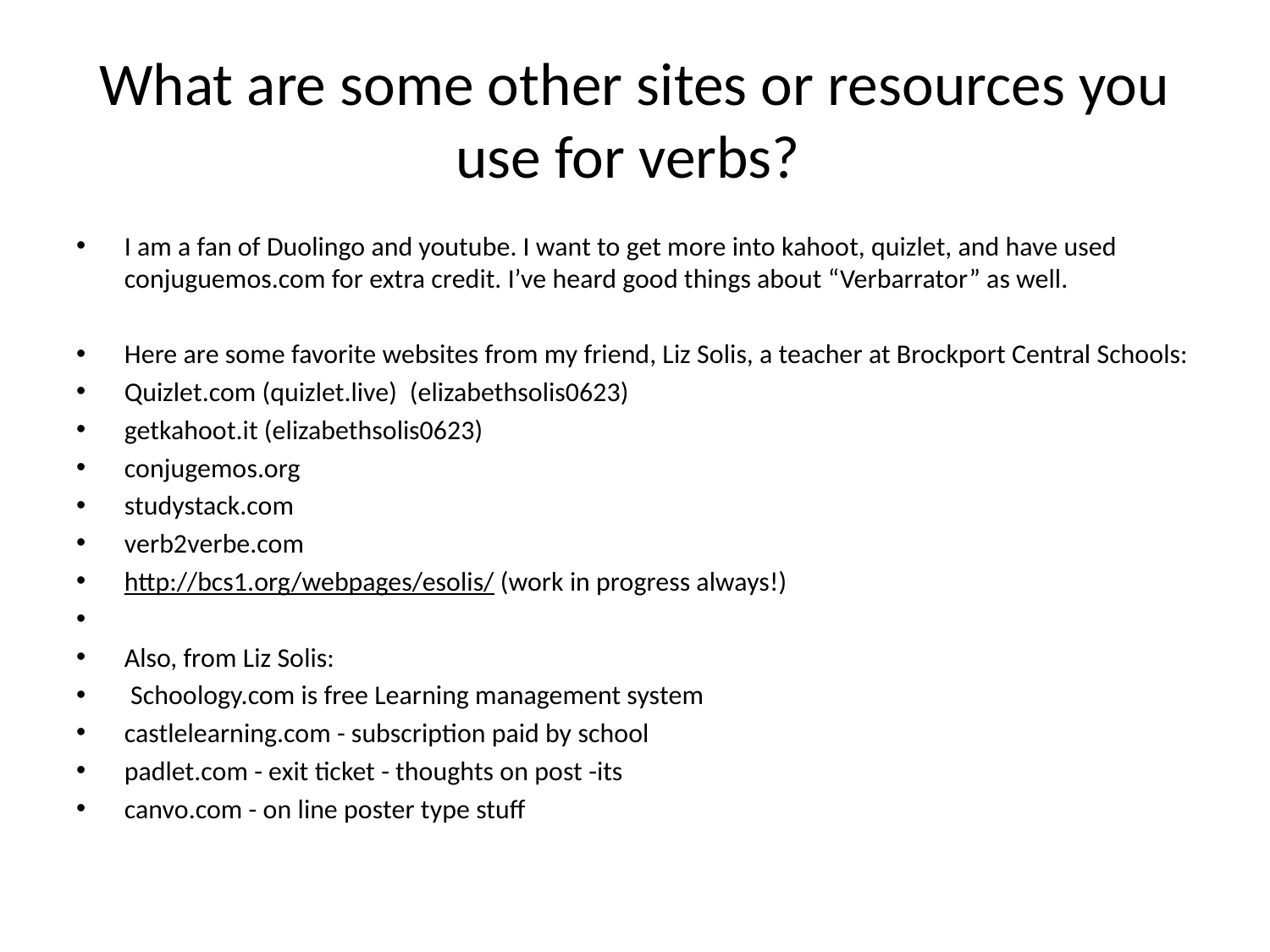

# What are some other sites or resources you use for verbs?
I am a fan of Duolingo and youtube. I want to get more into kahoot, quizlet, and have used conjuguemos.com for extra credit. I’ve heard good things about “Verbarrator” as well.

Here are some favorite websites from my friend, Liz Solis, a teacher at Brockport Central Schools:
Quizlet.com (quizlet.live)  (elizabethsolis0623)
getkahoot.it (elizabethsolis0623)
conjugemos.org
studystack.com
verb2verbe.com
http://bcs1.org/webpages/esolis/ (work in progress always!)

Also, from Liz Solis:
 Schoology.com is free Learning management system
castlelearning.com - subscription paid by school
padlet.com - exit ticket - thoughts on post -its
canvo.com - on line poster type stuff